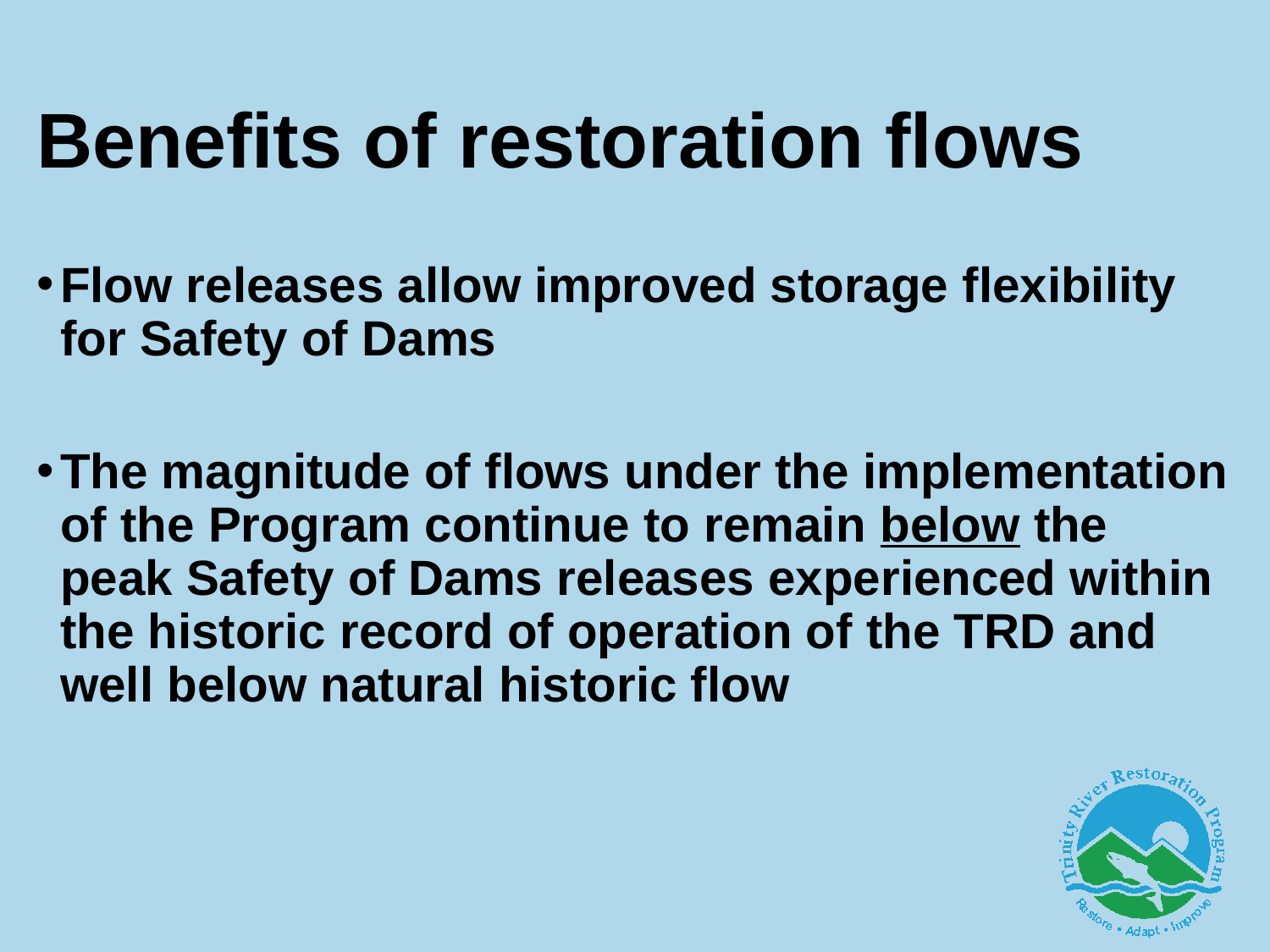

# Benefits of restoration flows
Flow releases allow improved storage flexibility for Safety of Dams

The magnitude of flows under the implementation of the Program continue to remain below the peak Safety of Dams releases experienced within the historic record of operation of the TRD and well below natural historic flow